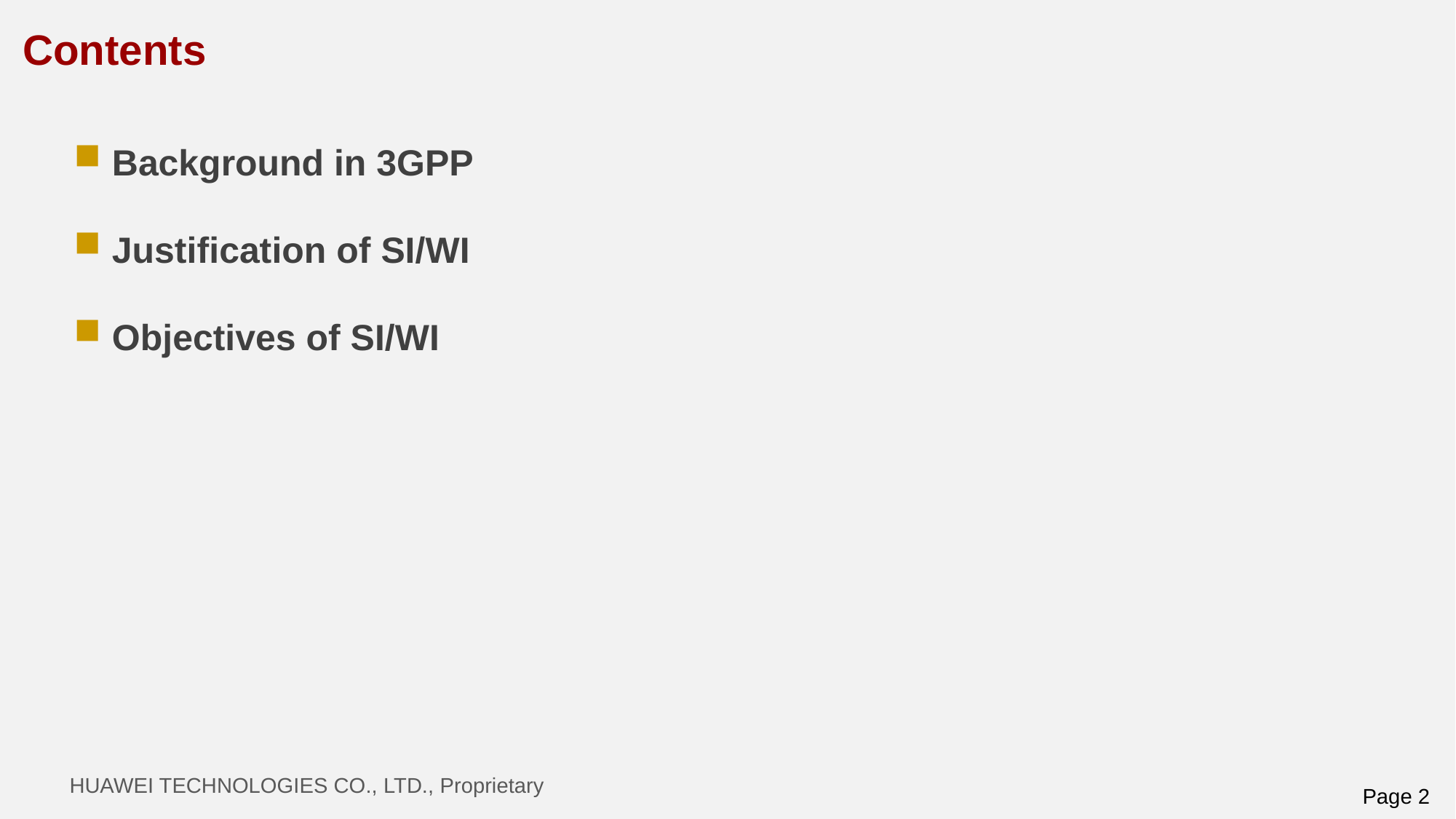

# Contents
 Background in 3GPP

 Justification of SI/WI

 Objectives of SI/WI